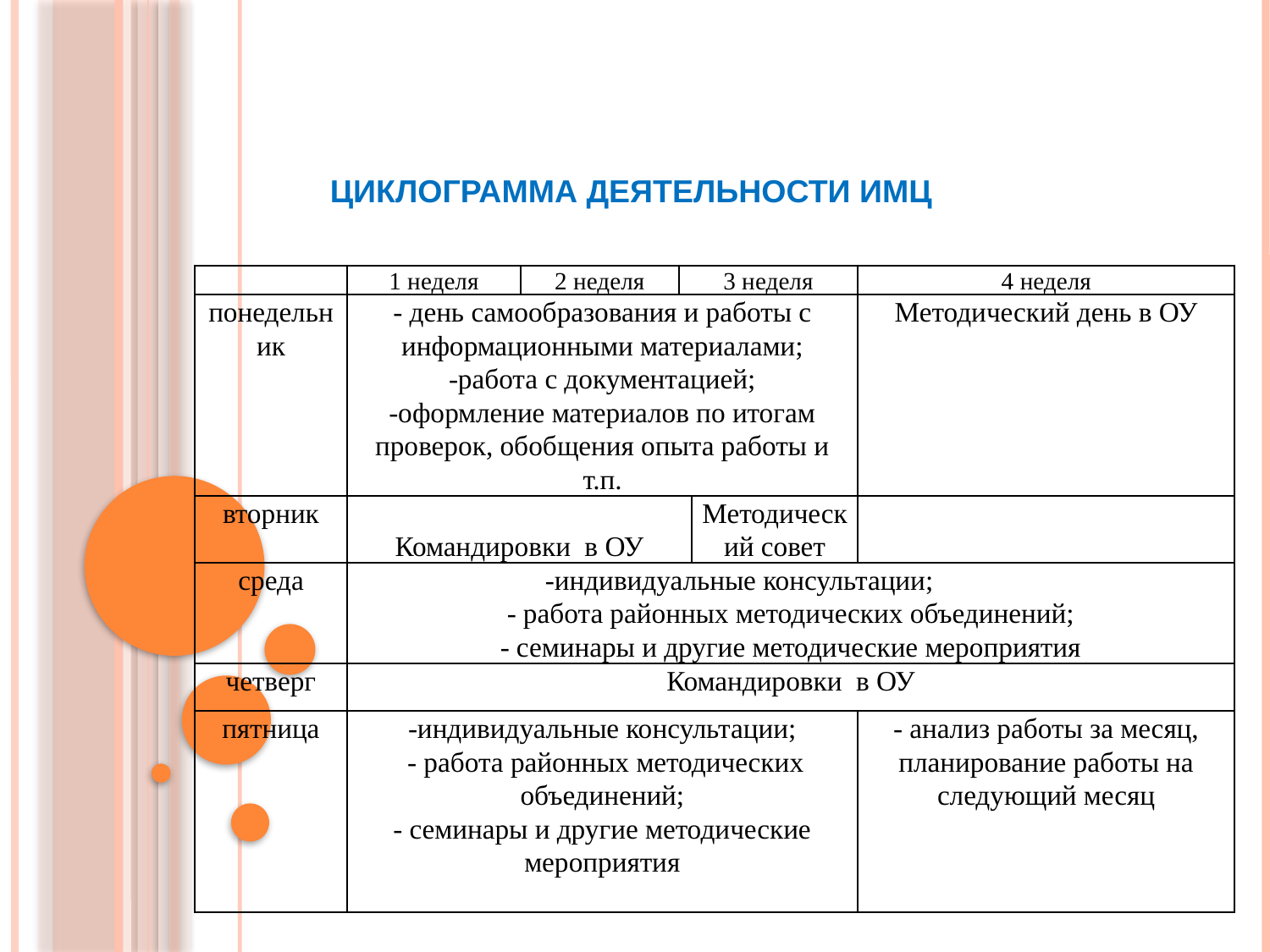

# Циклограмма деятельности ИМЦ

|  | 1 неделя | 2 неделя | 3 неделя |  | 4 неделя |
| --- | --- | --- | --- | --- | --- |
| понедельник | - день самообразования и работы с информационными материалами; -работа с документацией; -оформление материалов по итогам проверок, обобщения опыта работы и т.п. |  |  |  | Методический день в ОУ |
| вторник | Командировки в ОУ |  |  | Методический совет |  |
| среда | -индивидуальные консультации; - работа районных методических объединений; - семинары и другие методические мероприятия |  |  |  |  |
| четверг | Командировки в ОУ |  |  |  |  |
| пятница | -индивидуальные консультации; - работа районных методических объединений; - семинары и другие методические мероприятия |  |  |  | - анализ работы за месяц, планирование работы на следующий месяц |